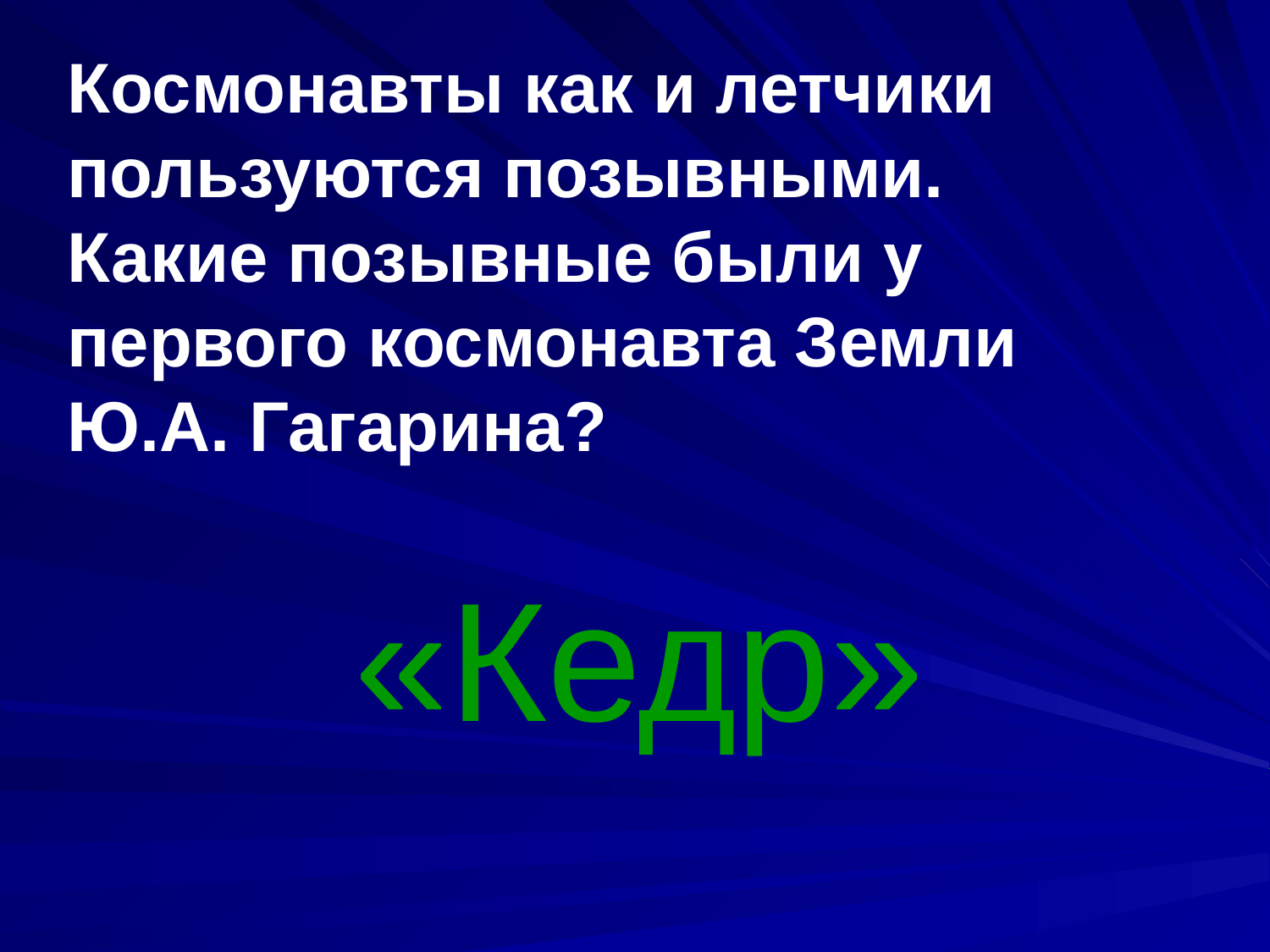

Космонавты как и летчики пользуются позывными.
Какие позывные были у первого космонавта Земли Ю.А. Гагарина?

«Кедр»